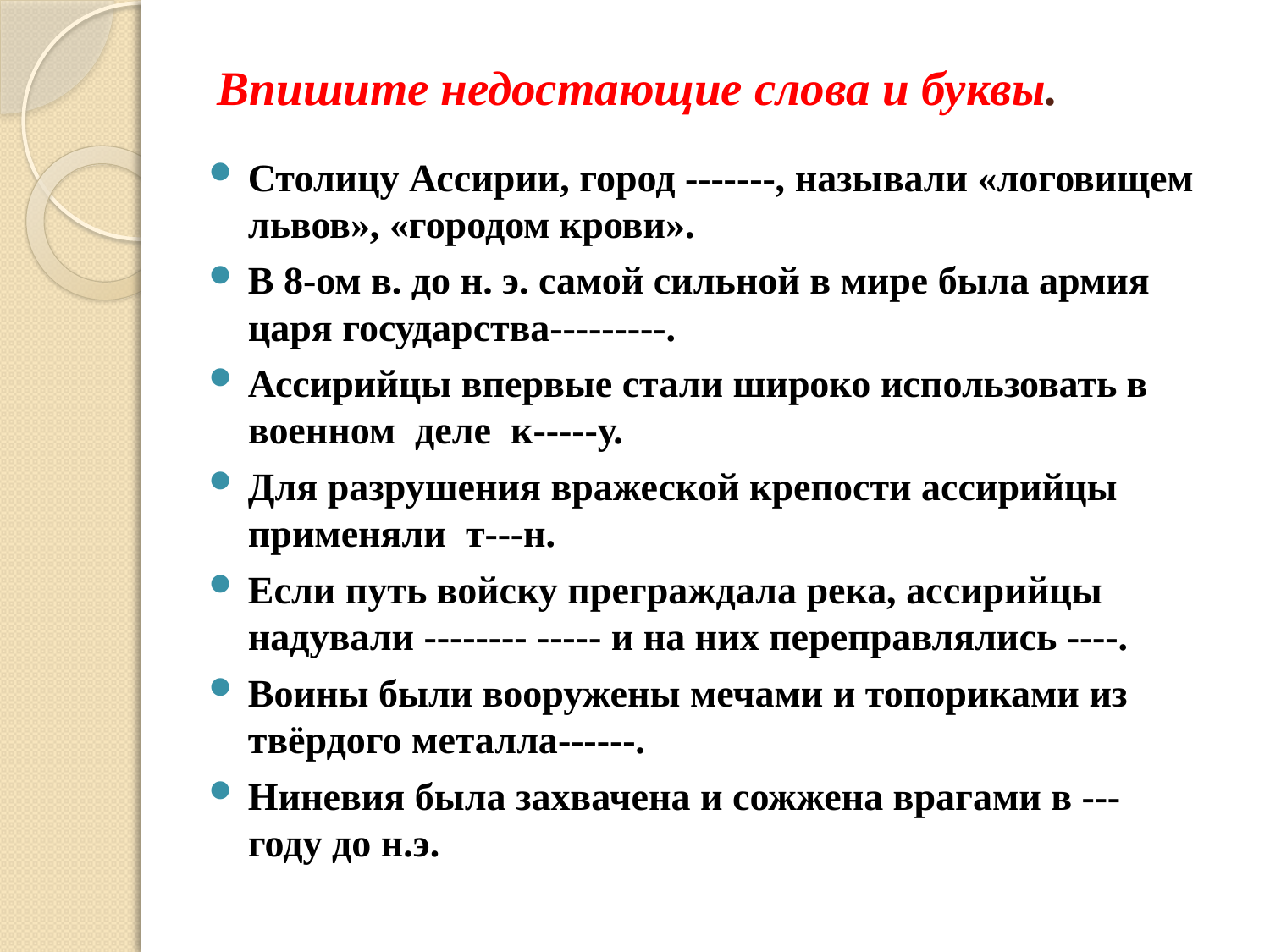

# Впишите недостающие слова и буквы.
Столицу Ассирии, город -------, называли «логовищем львов», «городом крови».
В 8-ом в. до н. э. самой сильной в мире была армия царя государства---------.
Ассирийцы впервые стали широко использовать в военном  деле  к-----у.
Для разрушения вражеской крепости ассирийцы применяли  т---н.
Если путь войску преграждала река, ассирийцы надували -------- ----- и на них переправлялись ----.
Воины были вооружены мечами и топориками из твёрдого металла------.
Ниневия была захвачена и сожжена врагами в --- году до н.э.